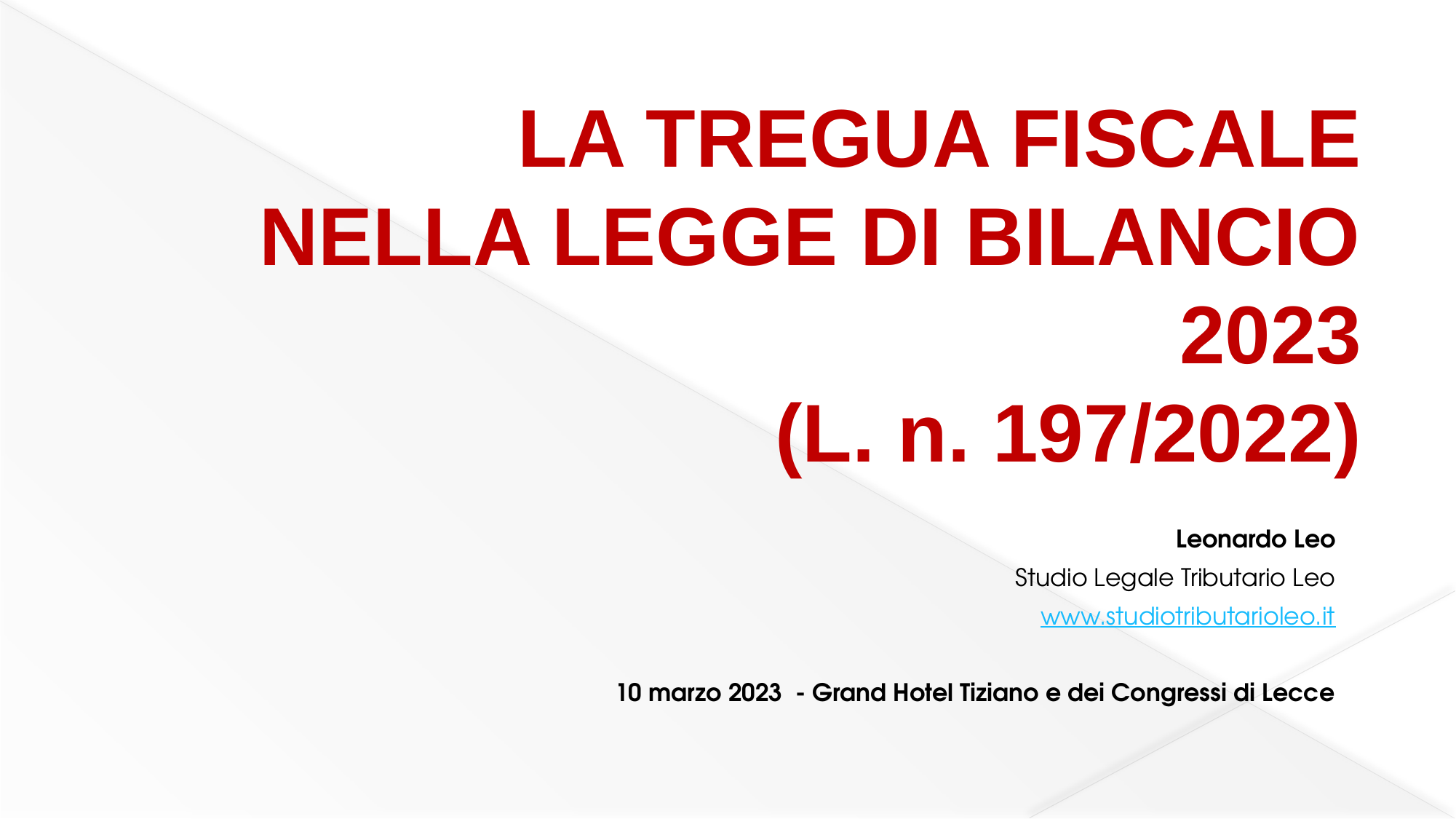

LA TREGUA FISCALE NELLA LEGGE DI BILANCIO 2023
(L. n. 197/2022)
Leonardo Leo
Studio Legale Tributario Leo
www.studiotributarioleo.it

10 marzo 2023  - Grand Hotel Tiziano e dei Congressi di Lecce